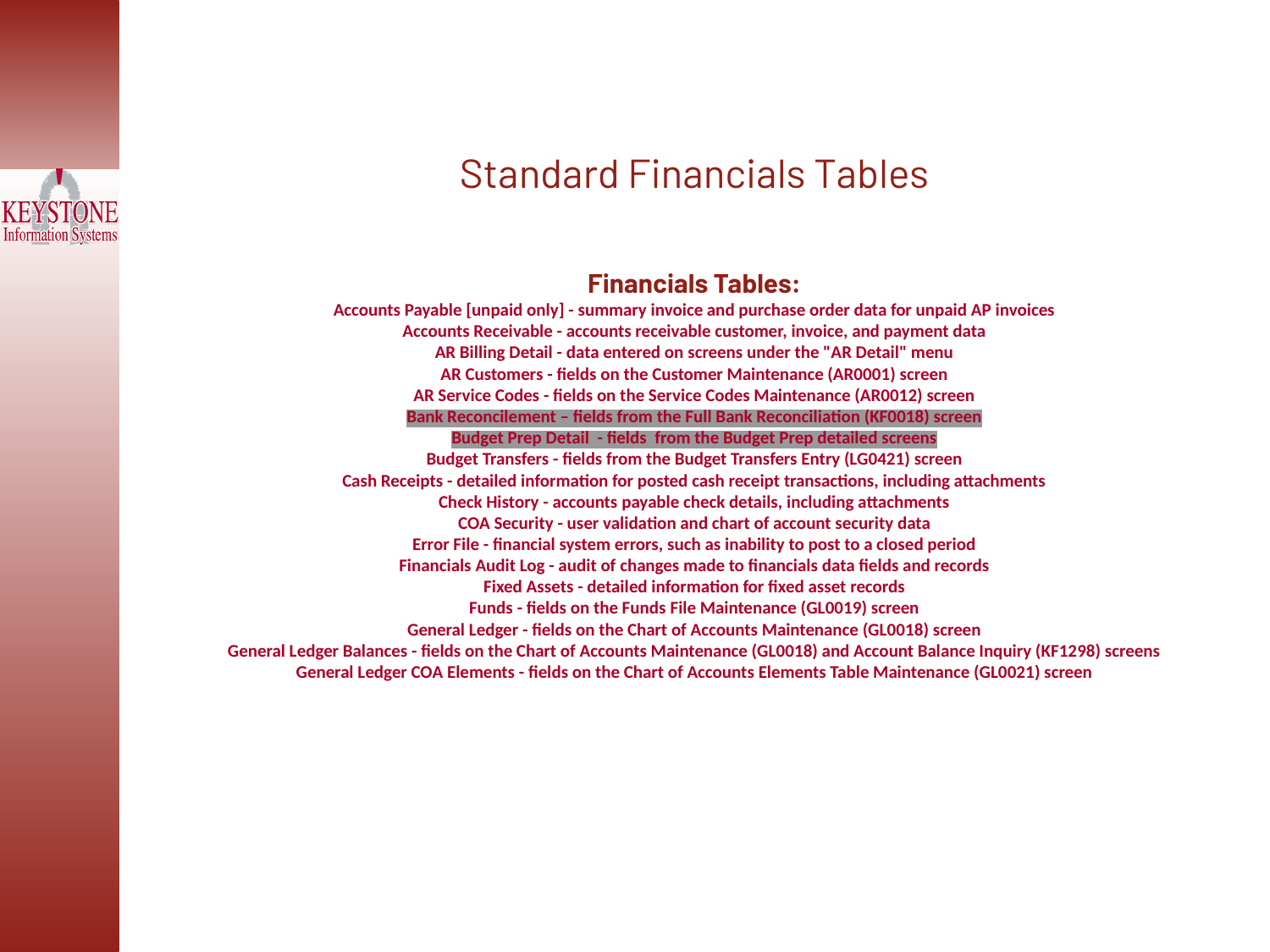

Standard Financials Tables
Financials Tables:
Accounts Payable [unpaid only] - summary invoice and purchase order data for unpaid AP invoices
Accounts Receivable - accounts receivable customer, invoice, and payment data
AR Billing Detail - data entered on screens under the "AR Detail" menu
AR Customers - fields on the Customer Maintenance (AR0001) screen
AR Service Codes - fields on the Service Codes Maintenance (AR0012) screen
Bank Reconcilement – fields from the Full Bank Reconciliation (KF0018) screen
Budget Prep Detail  - fields  from the Budget Prep detailed screens
Budget Transfers - fields from the Budget Transfers Entry (LG0421) screen
Cash Receipts - detailed information for posted cash receipt transactions, including attachments
Check History - accounts payable check details, including attachments
COA Security - user validation and chart of account security data
Error File - financial system errors, such as inability to post to a closed period
Financials Audit Log - audit of changes made to financials data fields and records
Fixed Assets - detailed information for fixed asset records
Funds - fields on the Funds File Maintenance (GL0019) screen
General Ledger - fields on the Chart of Accounts Maintenance (GL0018) screen
General Ledger Balances - fields on the Chart of Accounts Maintenance (GL0018) and Account Balance Inquiry (KF1298) screens
General Ledger COA Elements - fields on the Chart of Accounts Elements Table Maintenance (GL0021) screen